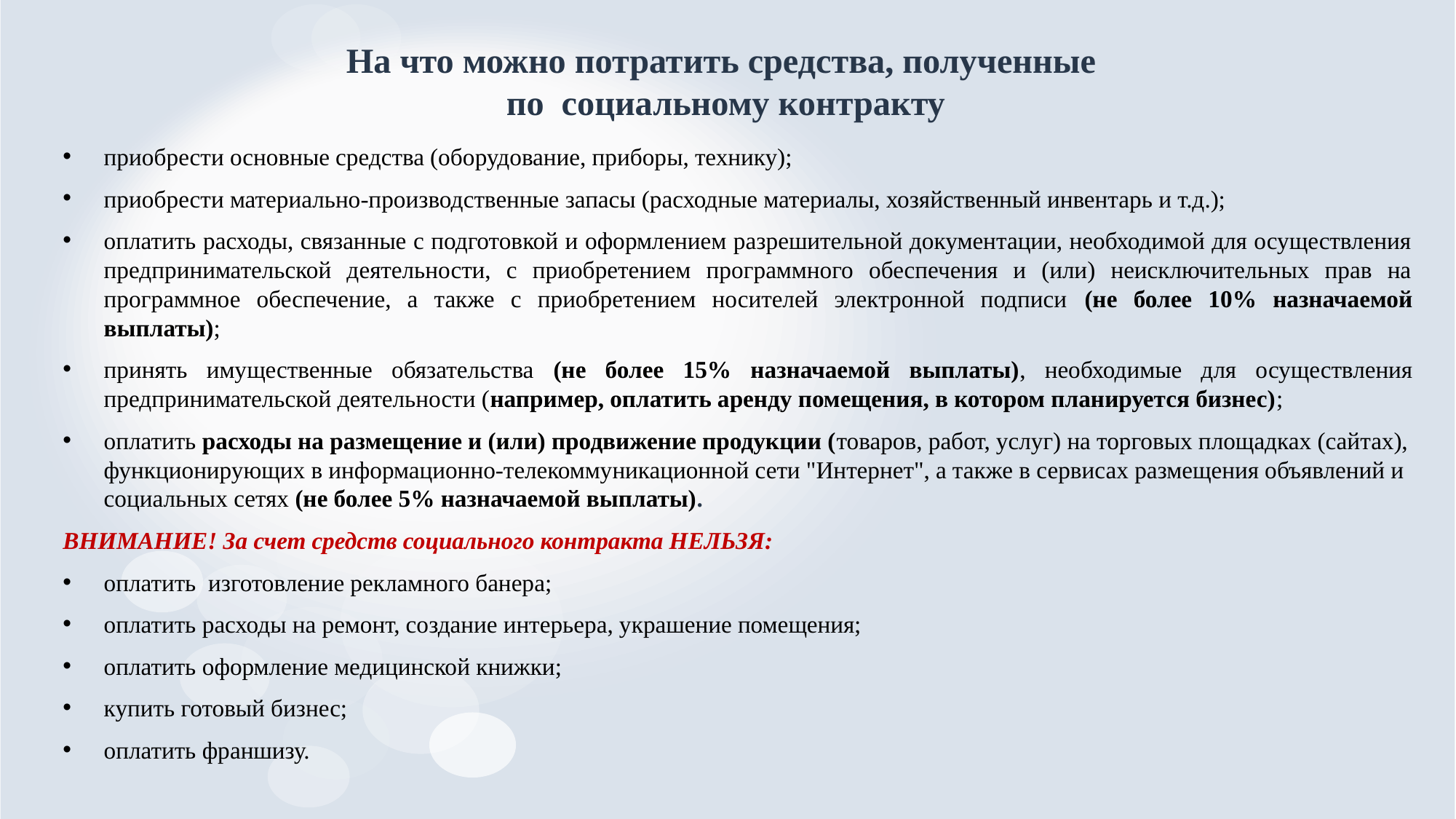

# На что можно потратить средства, полученные по  социальному контракту
приобрести основные средства (оборудование, приборы, технику);
приобрести материально-производственные запасы (расходные материалы, хозяйственный инвентарь и т.д.);
оплатить расходы, связанные с подготовкой и оформлением разрешительной документации, необходимой для осуществления предпринимательской деятельности, с приобретением программного обеспечения и (или) неисключительных прав на программное обеспечение, а также с приобретением носителей электронной подписи (не более 10% назначаемой выплаты);
принять имущественные обязательства (не более 15% назначаемой выплаты), необходимые для осуществления предпринимательской деятельности (например, оплатить аренду помещения, в котором планируется бизнес);
оплатить расходы на размещение и (или) продвижение продукции (товаров, работ, услуг) на торговых площадках (сайтах), функционирующих в информационно-телекоммуникационной сети "Интернет", а также в сервисах размещения объявлений и социальных сетях (не более 5% назначаемой выплаты).
ВНИМАНИЕ! За счет средств социального контракта НЕЛЬЗЯ:
оплатить  изготовление рекламного банера;
оплатить расходы на ремонт, создание интерьера, украшение помещения;
оплатить оформление медицинской книжки;
купить готовый бизнес;
оплатить франшизу.